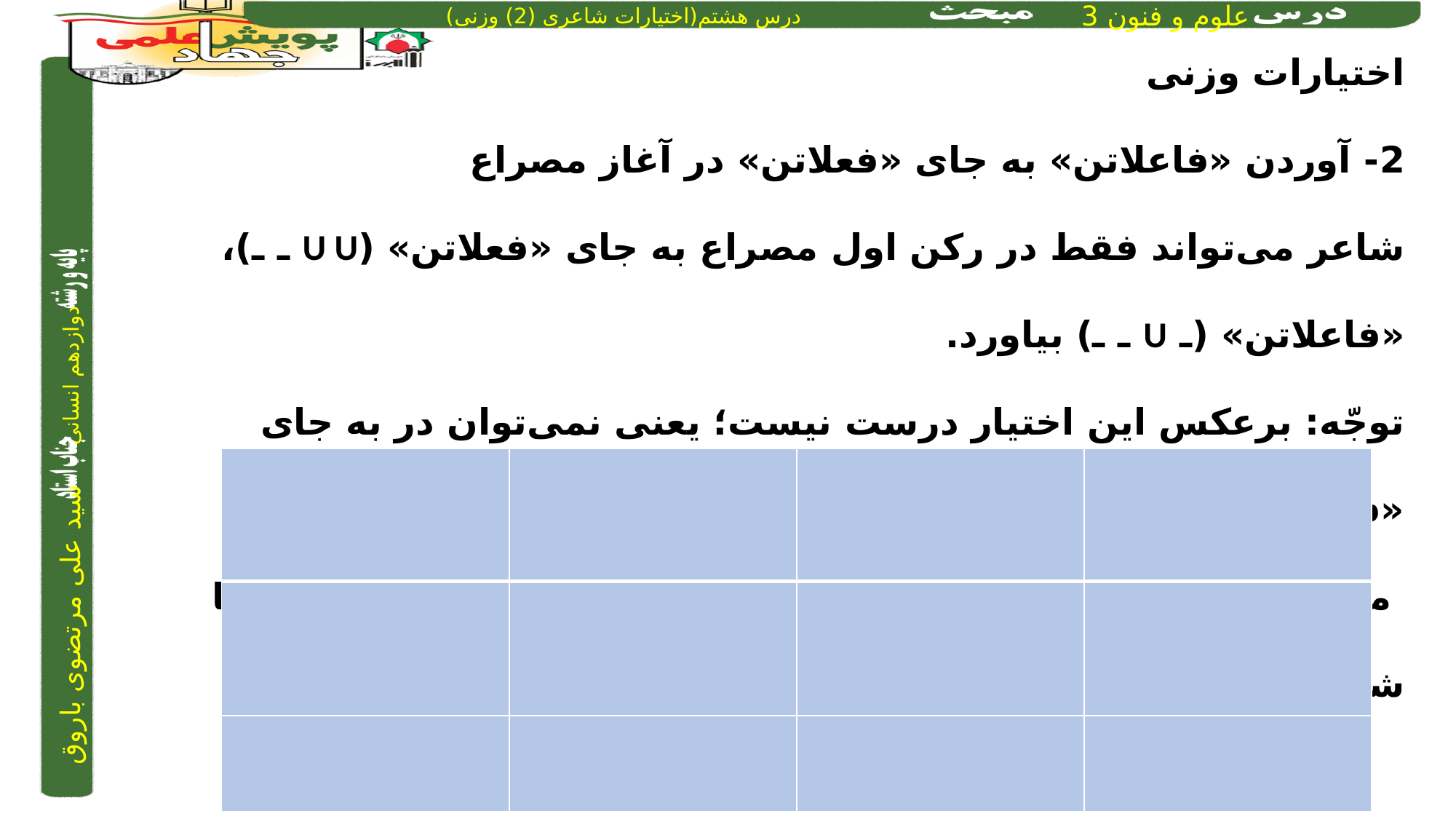

اختیارات وزنی
2- آوردن «فاعلاتن» به جای «فعلاتن» در آغاز مصراع
شاعر می‌تواند فقط در رکن اول مصراع به جای «فعلاتن» (U U ـ ـ)، «فاعلاتن» (ـ U ـ ـ) بیاورد.
توجّه: برعکس این اختیار درست نیست؛ یعنی نمی‌توان در به جای «فاعلاتن»، «فعلاتن» آورد.
 مثال: یاد باد آن که ز ما وقت سفر یاد نکرد	 به وداعی دل غمدیدۀ ما شاد نکرد		حافظ
|  |  |  |  |
| --- | --- | --- | --- |
|  |  |  |  |
|  |  |  |  |